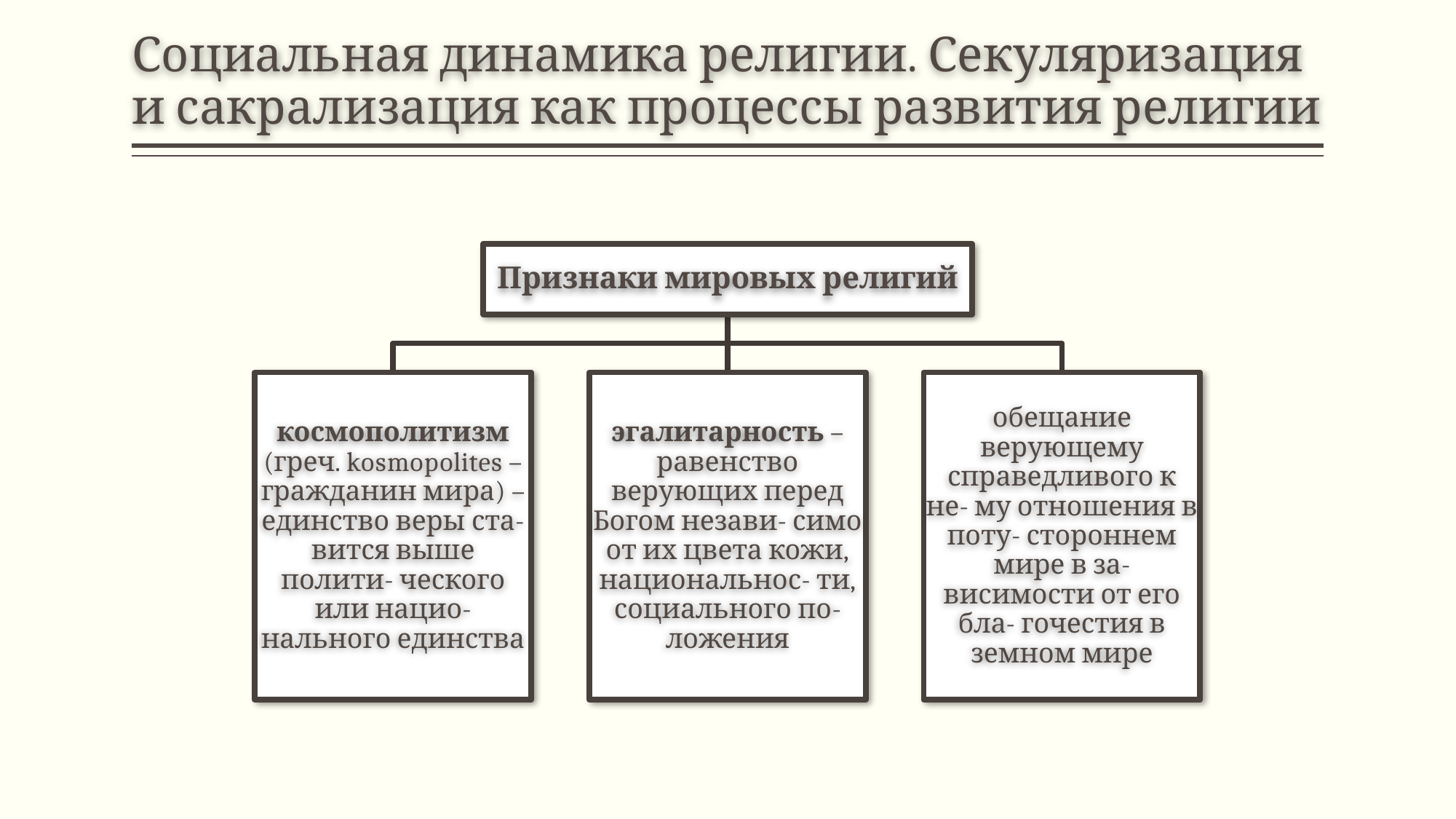

# Социальная динамика религии. Секуляризация и сакрализация как процессы развития религии

Признаки мировых религий

космополитизм (греч. kosmopolites – гражданин мира) – единство веры ста- вится выше полити- ческого или нацио- нального единства

эгалитарность – равенство верующих перед Богом незави- симо от их цвета кожи, национальнос- ти, социального по- ложения

обещание верующему справедливого к не- му отношения в поту- стороннем мире в за- висимости от его бла- гочестия в земном мире